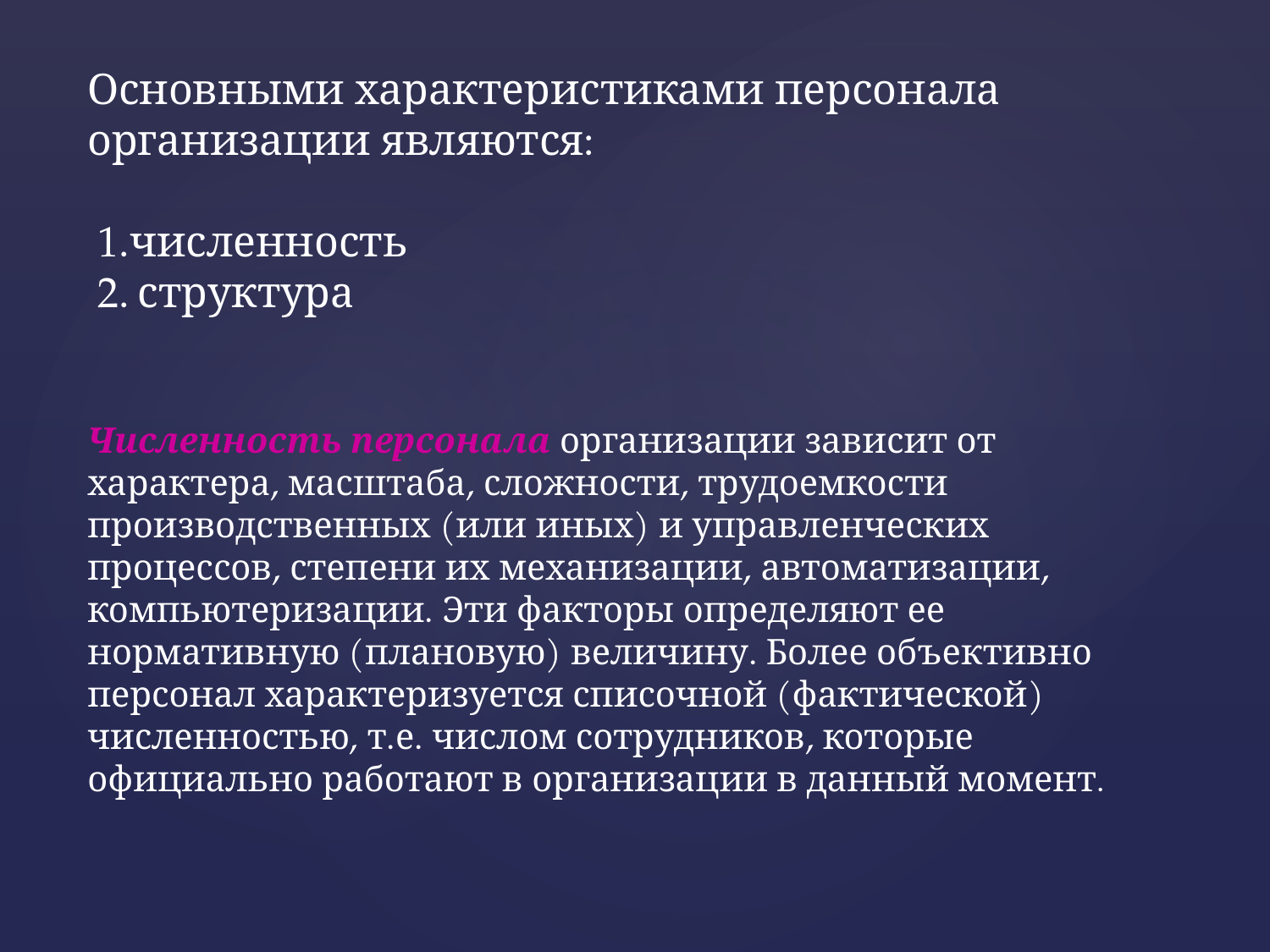

Основными характеристиками персонала организации являются:

 1.численность
 2. структура

Численность персонала организации зависит от характера, масштаба, сложности, трудоемкости производственных (или иных) и управленческих процессов, степени их механизации, автоматизации, компьютеризации. Эти факторы определяют ее нормативную (плановую) величину. Более объективно персонал характеризуется списочной (фактической) численностью, т.е. числом сотрудников, которые официально работают в организации в данный момент.